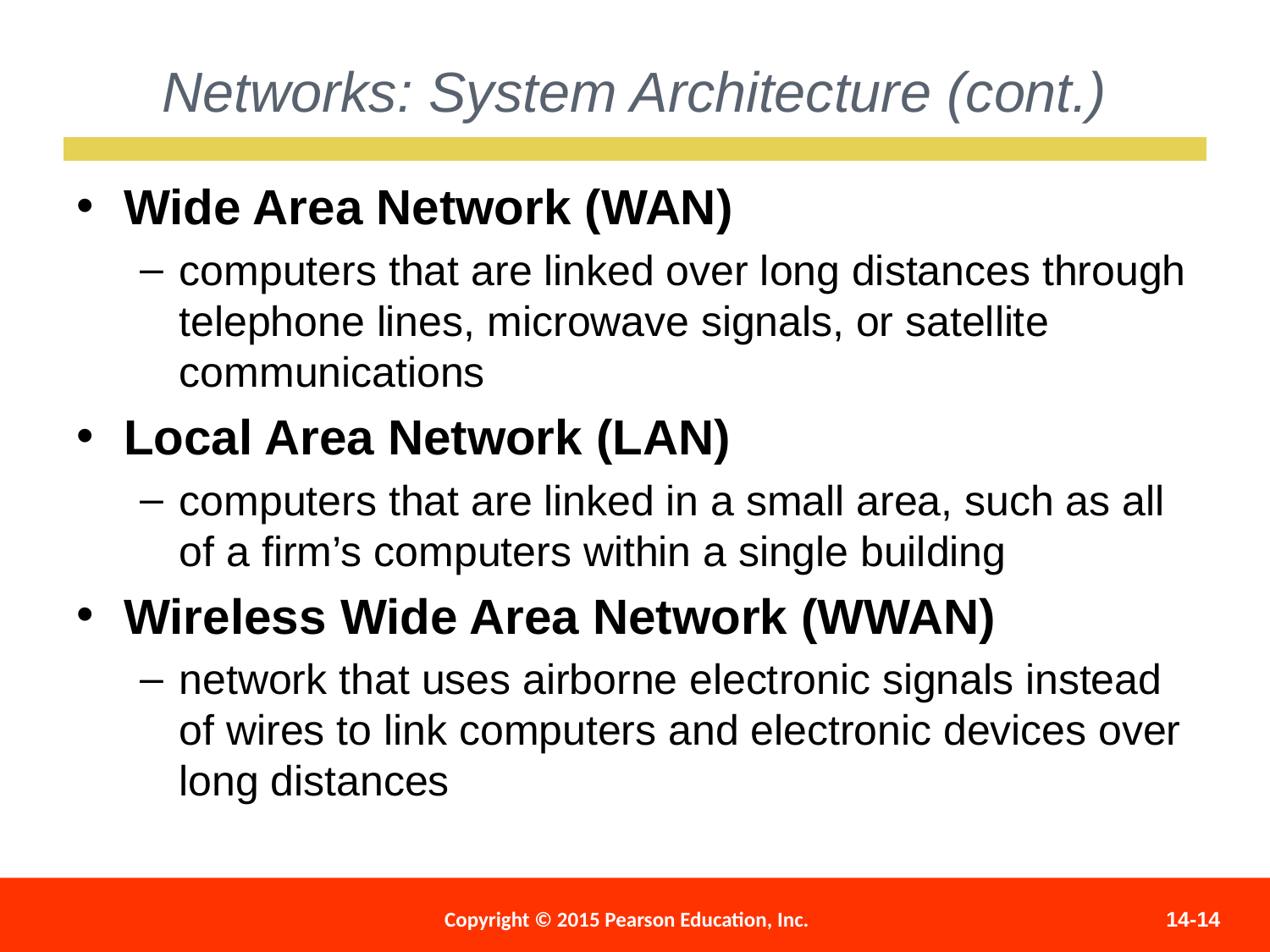

Networks: System Architecture (cont.)
Wide Area Network (WAN)
computers that are linked over long distances through telephone lines, microwave signals, or satellite communications
Local Area Network (LAN)
computers that are linked in a small area, such as all of a firm’s computers within a single building
Wireless Wide Area Network (WWAN)
network that uses airborne electronic signals instead of wires to link computers and electronic devices over long distances